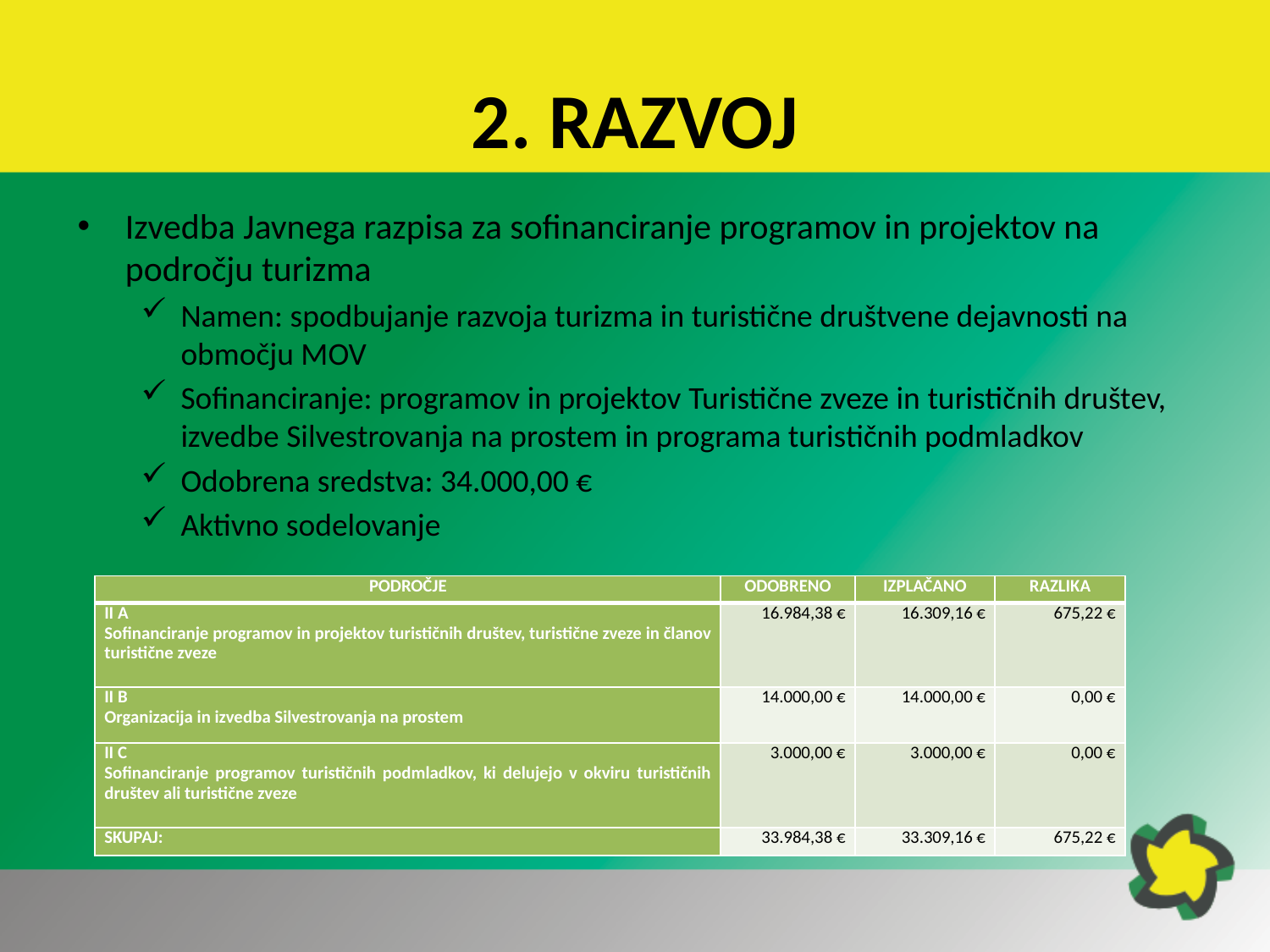

# 2. RAZVOJ
Izvedba Javnega razpisa za sofinanciranje programov in projektov na področju turizma
Namen: spodbujanje razvoja turizma in turistične društvene dejavnosti na območju MOV
Sofinanciranje: programov in projektov Turistične zveze in turističnih društev, izvedbe Silvestrovanja na prostem in programa turističnih podmladkov
Odobrena sredstva: 34.000,00 €
Aktivno sodelovanje

| PODROČJE | ODOBRENO | IZPLAČANO | RAZLIKA |
| --- | --- | --- | --- |
| II A Sofinanciranje programov in projektov turističnih društev, turistične zveze in članov turistične zveze | 16.984,38 € | 16.309,16 € | 675,22 € |
| II B Organizacija in izvedba Silvestrovanja na prostem | 14.000,00 € | 14.000,00 € | 0,00 € |
| II C Sofinanciranje programov turističnih podmladkov, ki delujejo v okviru turističnih društev ali turistične zveze | 3.000,00 € | 3.000,00 € | 0,00 € |
| SKUPAJ: | 33.984,38 € | 33.309,16 € | 675,22 € |